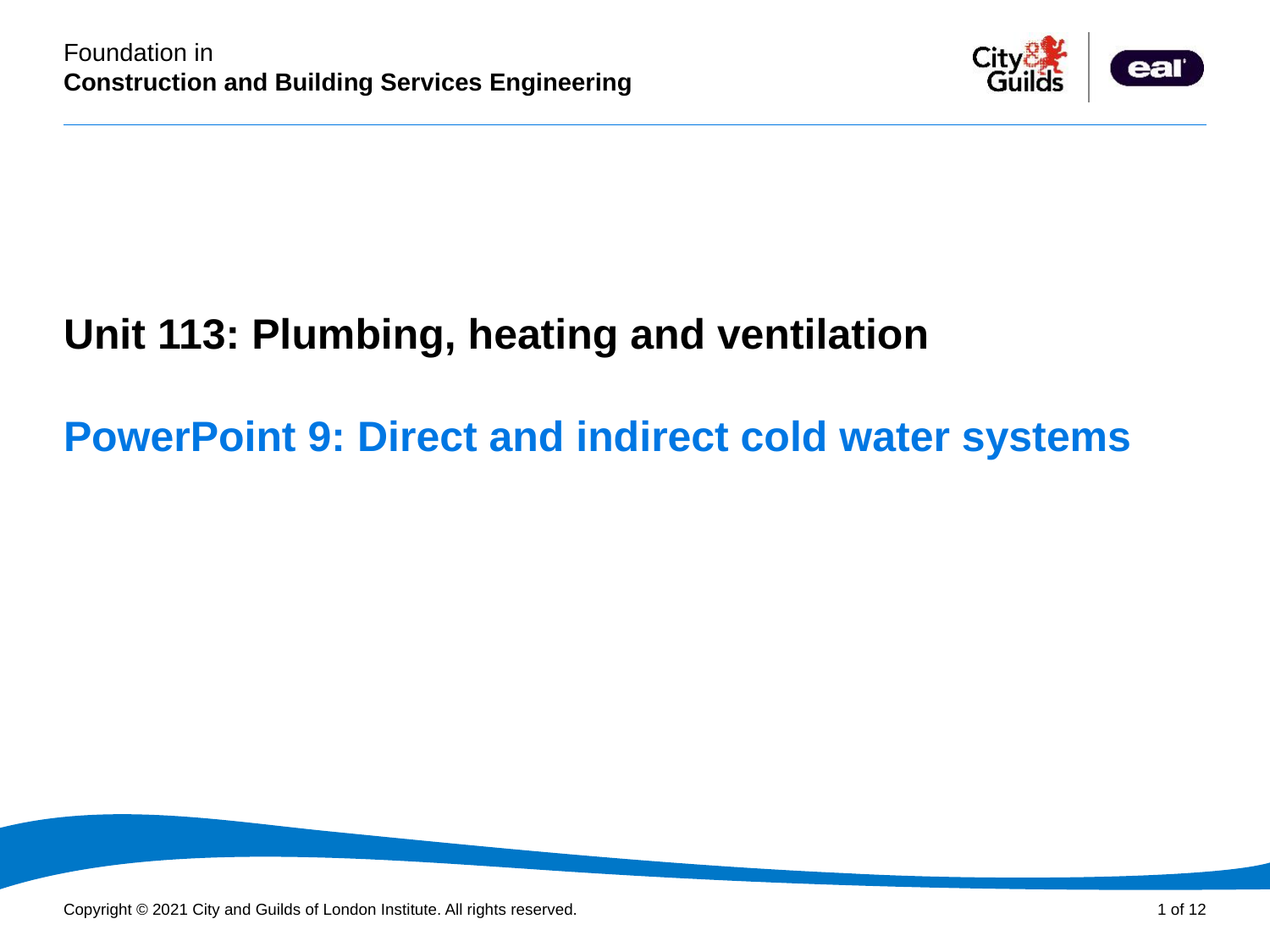

PowerPoint presentation
Unit 113: Plumbing, heating and ventilation
# PowerPoint 9: Direct and indirect cold water systems